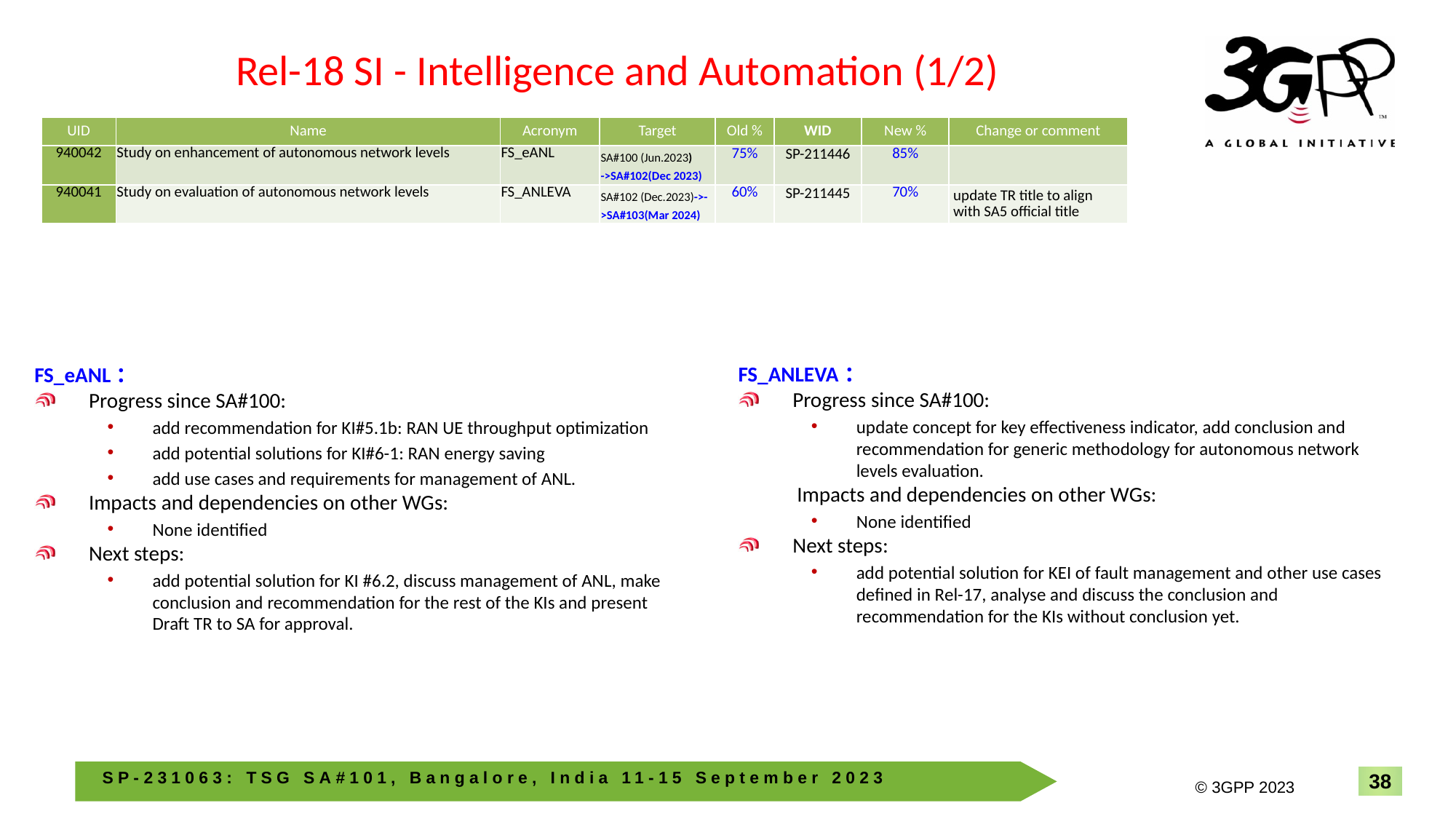

# Rel-18 SI - Intelligence and Automation (1/2)
| UID | Name | Acronym | Target | Old % | WID | New % | Change or comment |
| --- | --- | --- | --- | --- | --- | --- | --- |
| 940042 | Study on enhancement of autonomous network levels | FS\_eANL | SA#100 (Jun.2023) ->SA#102(Dec 2023) | 75% | SP-211446 | 85% |  |
| 940041 | Study on evaluation of autonomous network levels | FS\_ANLEVA | SA#102 (Dec.2023)->->SA#103(Mar 2024) | 60% | SP-211445 | 70% | update TR title to align with SA5 official title |
FS_ANLEVA：
Progress since SA#100:
update concept for key effectiveness indicator, add conclusion and recommendation for generic methodology for autonomous network levels evaluation.
 Impacts and dependencies on other WGs:
None identified
Next steps:
add potential solution for KEI of fault management and other use cases defined in Rel-17, analyse and discuss the conclusion and recommendation for the KIs without conclusion yet.
FS_eANL：
Progress since SA#100:
add recommendation for KI#5.1b: RAN UE throughput optimization
add potential solutions for KI#6-1: RAN energy saving
add use cases and requirements for management of ANL.
Impacts and dependencies on other WGs:
None identified
Next steps:
add potential solution for KI #6.2, discuss management of ANL, make conclusion and recommendation for the rest of the KIs and present Draft TR to SA for approval.